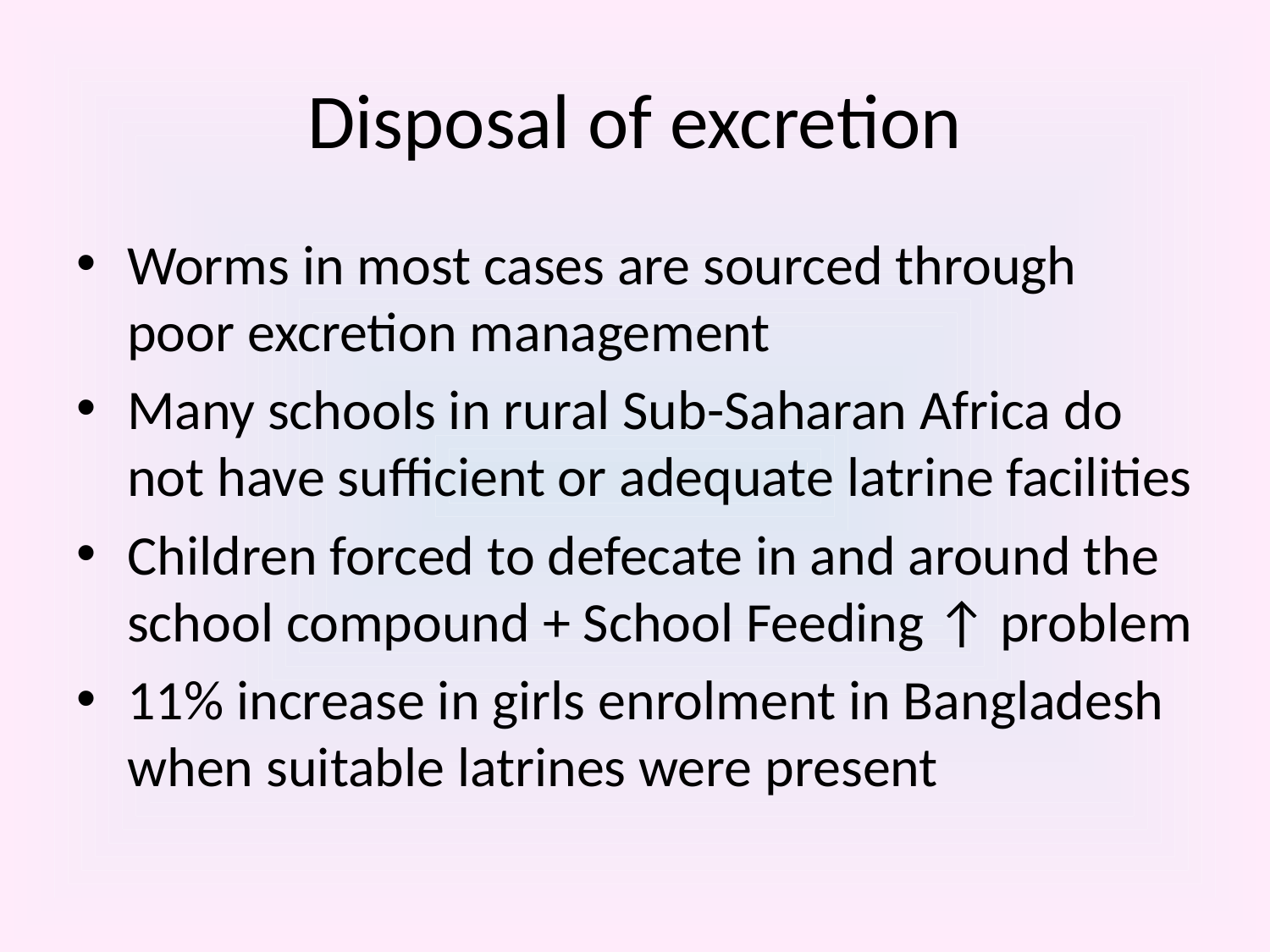

# Disposal of excretion
Worms in most cases are sourced through poor excretion management
Many schools in rural Sub-Saharan Africa do not have sufficient or adequate latrine facilities
Children forced to defecate in and around the school compound + School Feeding ↑ problem
11% increase in girls enrolment in Bangladesh when suitable latrines were present